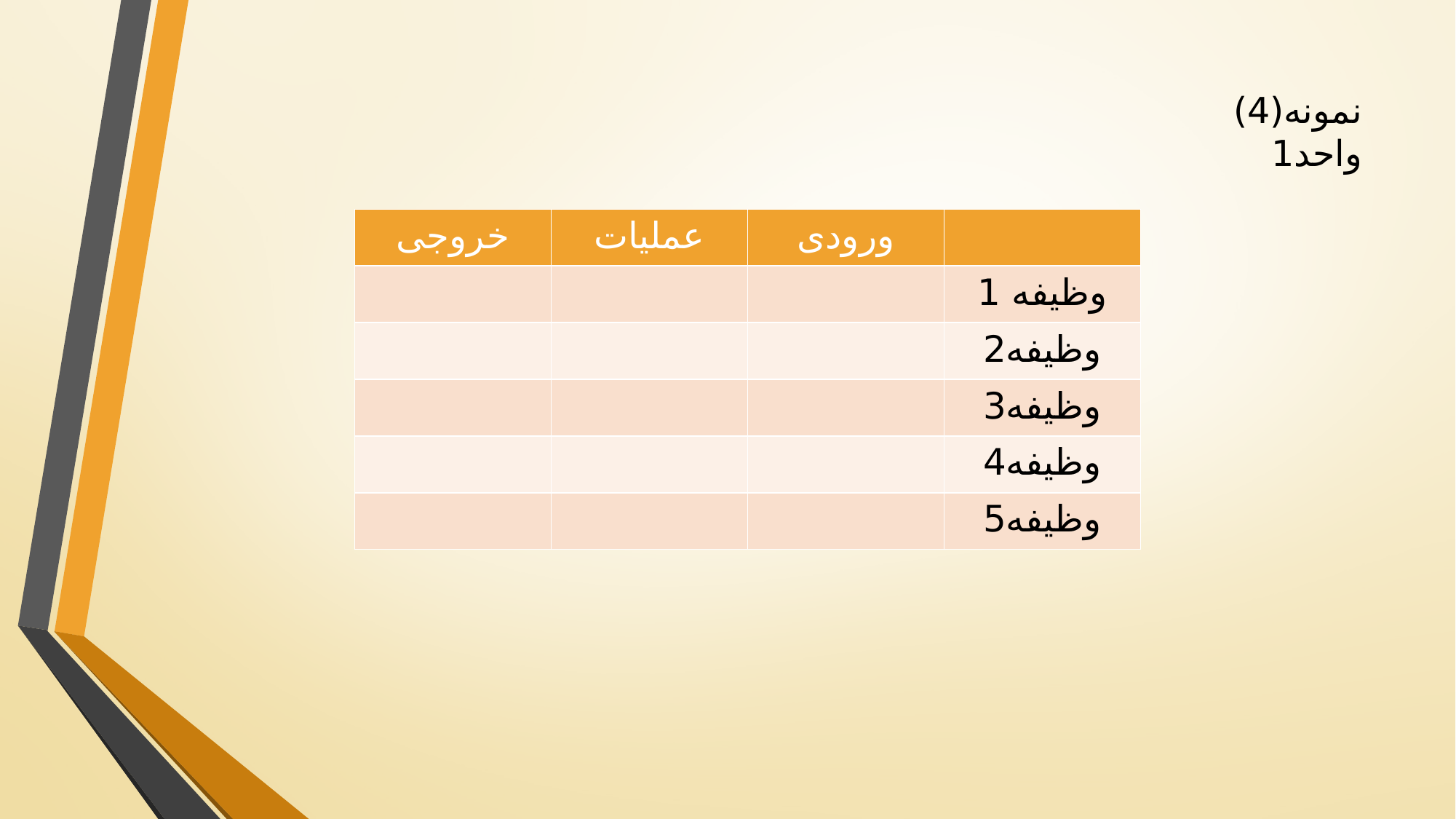

# نمونه(4) واحد1
| خروجی | عملیات | ورودی |  |
| --- | --- | --- | --- |
|  |  |  | وظیفه 1 |
|  |  |  | وظیفه2 |
|  |  |  | وظیفه3 |
|  |  |  | وظیفه4 |
|  |  |  | وظیفه5 |